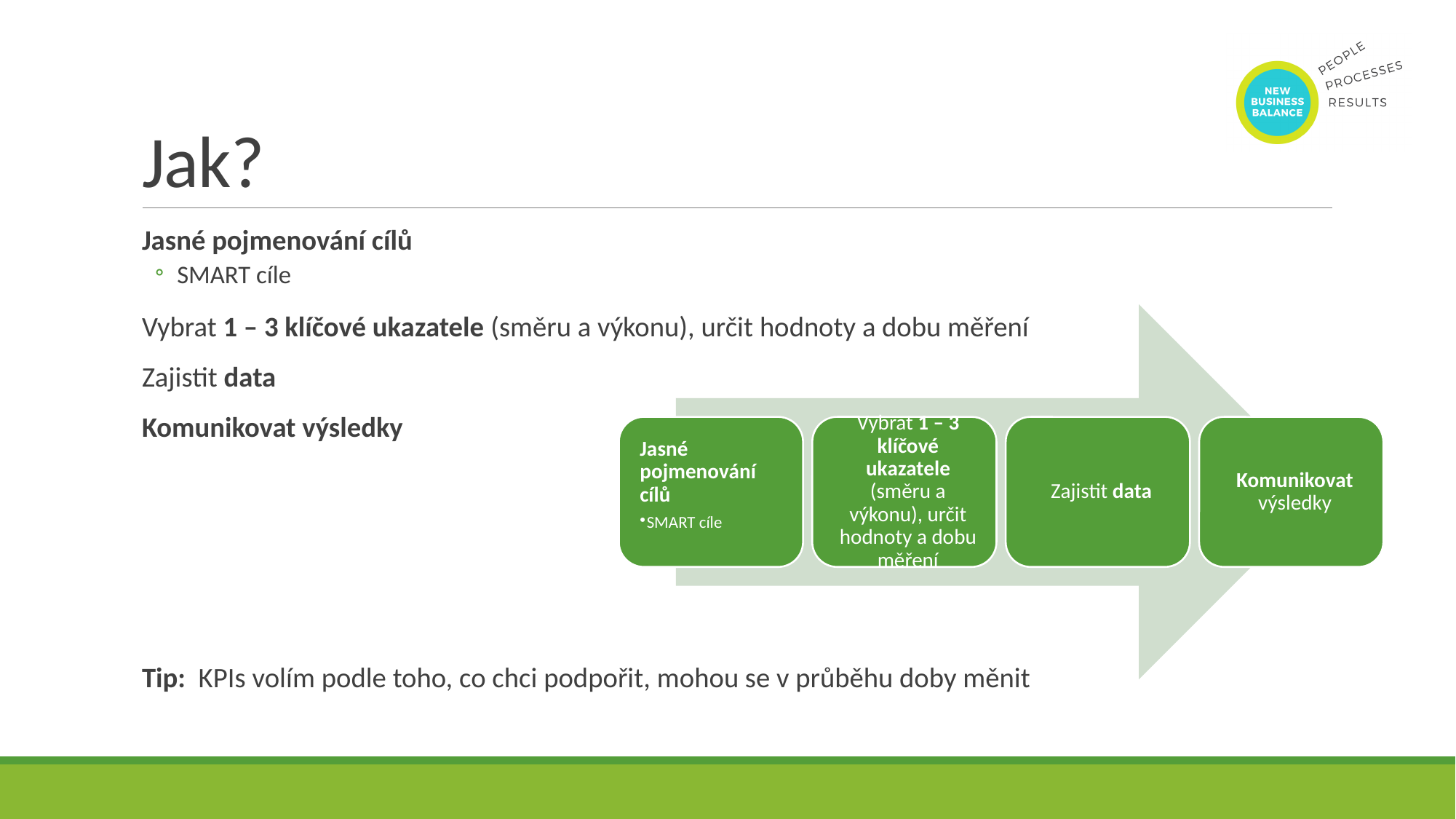

# Jak?
Jasné pojmenování cílů
SMART cíle
Vybrat 1 – 3 klíčové ukazatele (směru a výkonu), určit hodnoty a dobu měření
Zajistit data
Komunikovat výsledky

Tip:  KPIs volím podle toho, co chci podpořit, mohou se v průběhu doby měnit

Jasné pojmenování cílů
SMART cíle
Vybrat 1 – 3 klíčové ukazatele (směru a výkonu), určit hodnoty a dobu měření
Zajistit data
Komunikovat výsledky